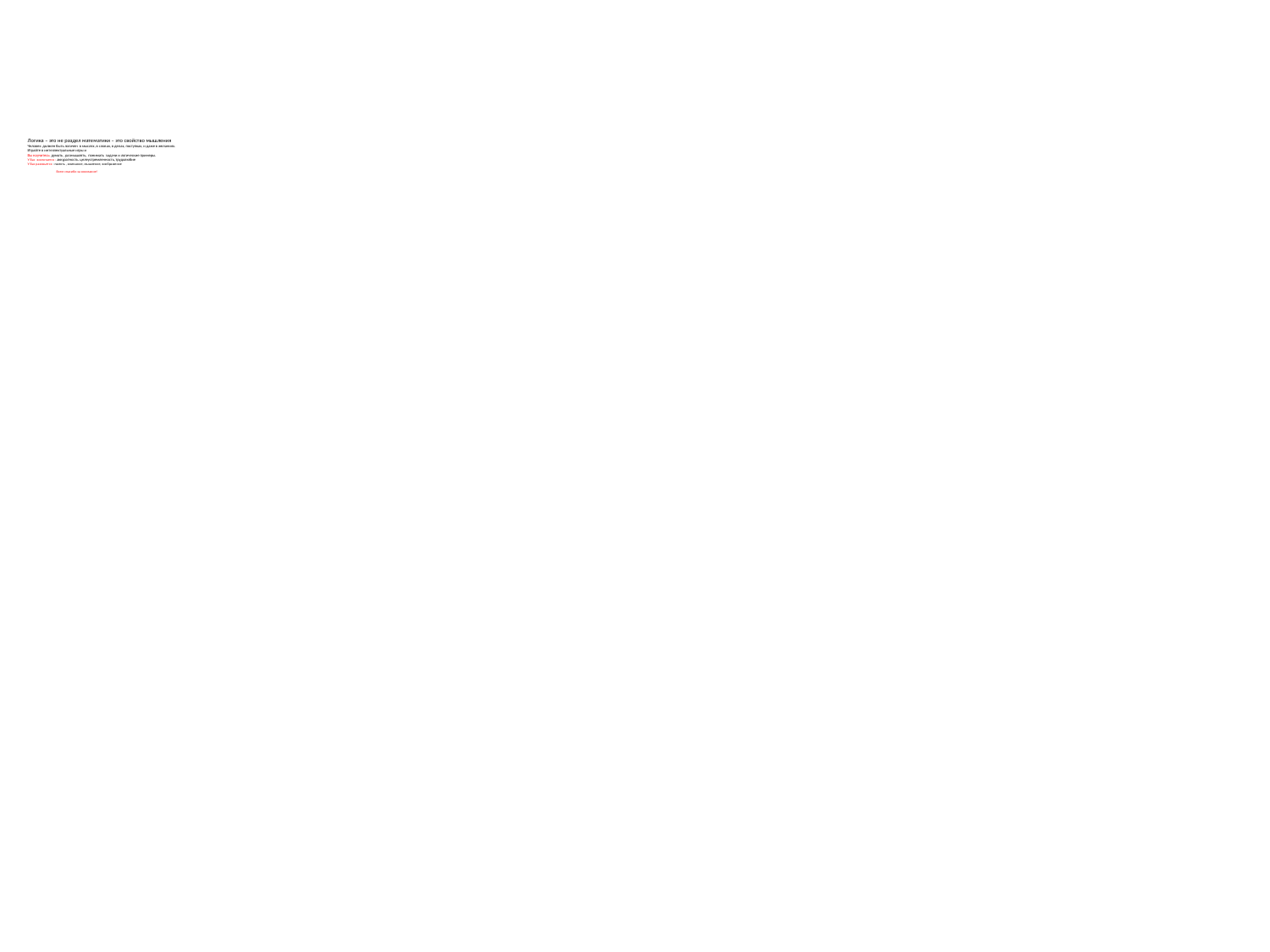

Логика – это не раздел математики – это свойство мышления
Человек  должен быть логичен  в мыслях, в словах, в делах, поступках, и даже в желаниях.
Играйте в интеллектуальные игры и
Вы научитесь: думать , размышлять,  понимать  задачи и логические примеры.
У Вас  воспитается : аккуратность. целеустремленность, трудолюбие
У Вас разовьется : память , внимание, мышление, воображение
                                  Всем спасибо за внимание!